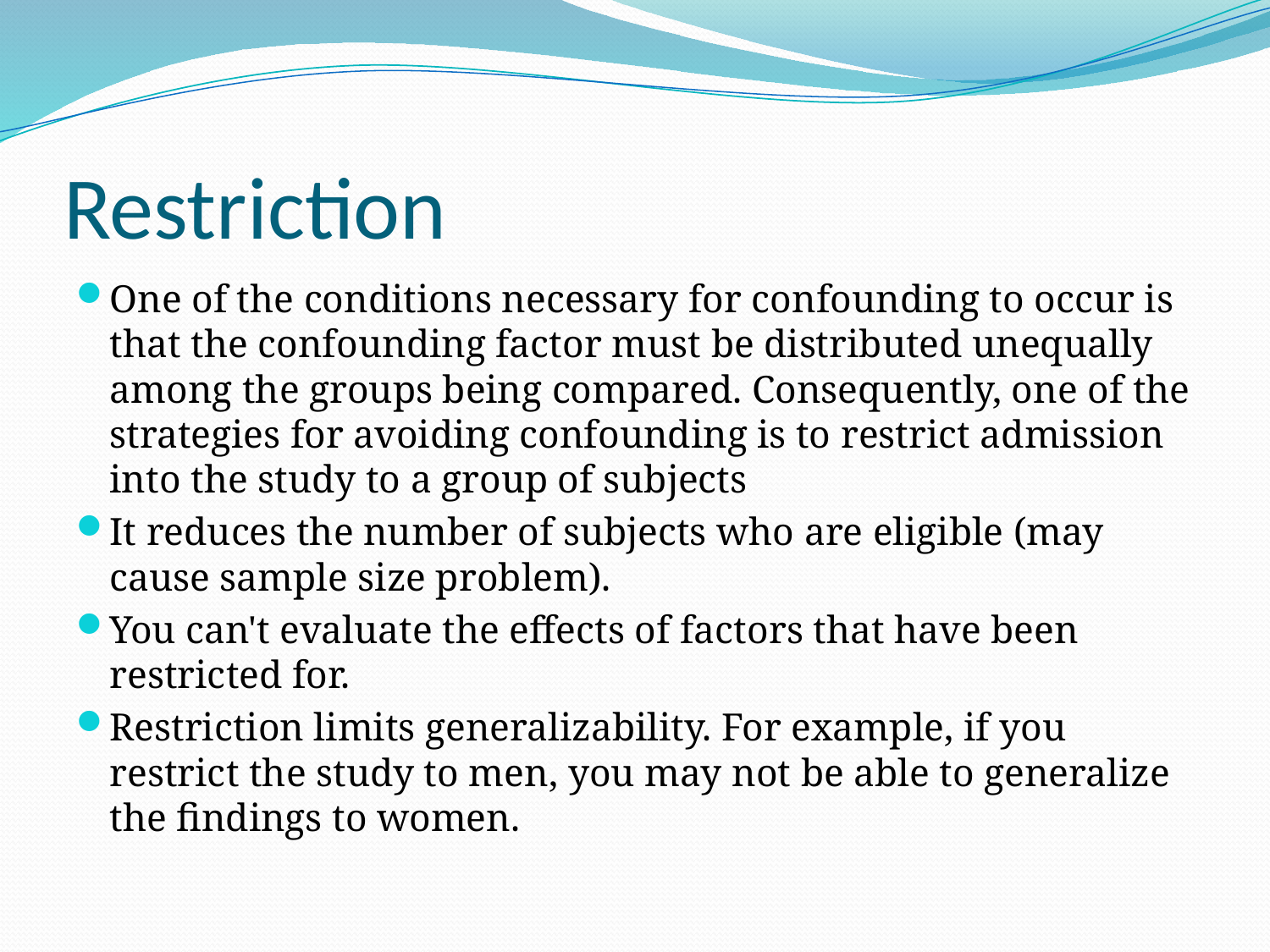

# Restriction
One of the conditions necessary for confounding to occur is that the confounding factor must be distributed unequally among the groups being compared. Consequently, one of the strategies for avoiding confounding is to restrict admission into the study to a group of subjects
It reduces the number of subjects who are eligible (may cause sample size problem).
You can't evaluate the effects of factors that have been restricted for.
Restriction limits generalizability. For example, if you restrict the study to men, you may not be able to generalize the findings to women.